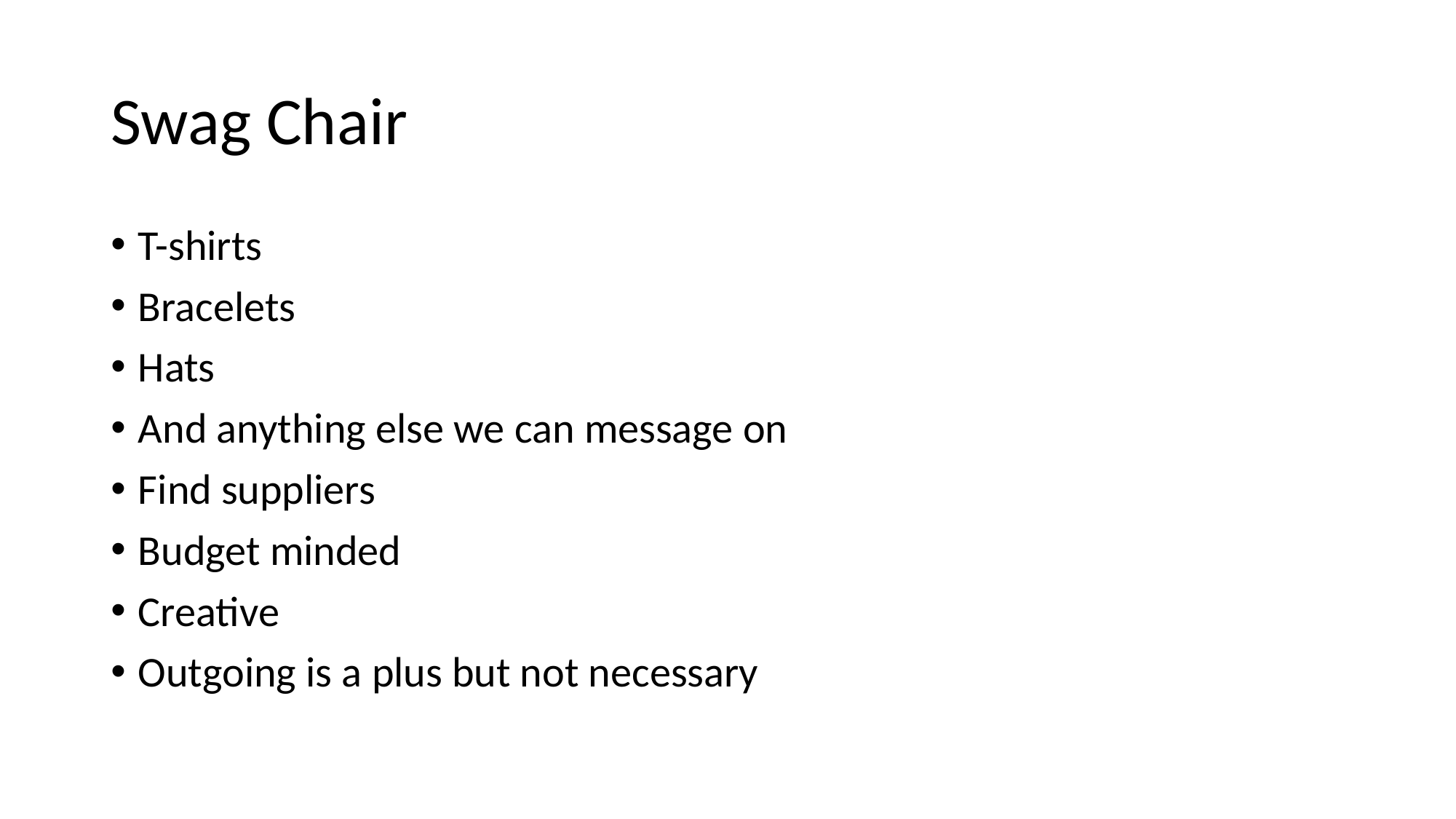

# Swag Chair
T-shirts
Bracelets
Hats
And anything else we can message on
Find suppliers
Budget minded
Creative
Outgoing is a plus but not necessary